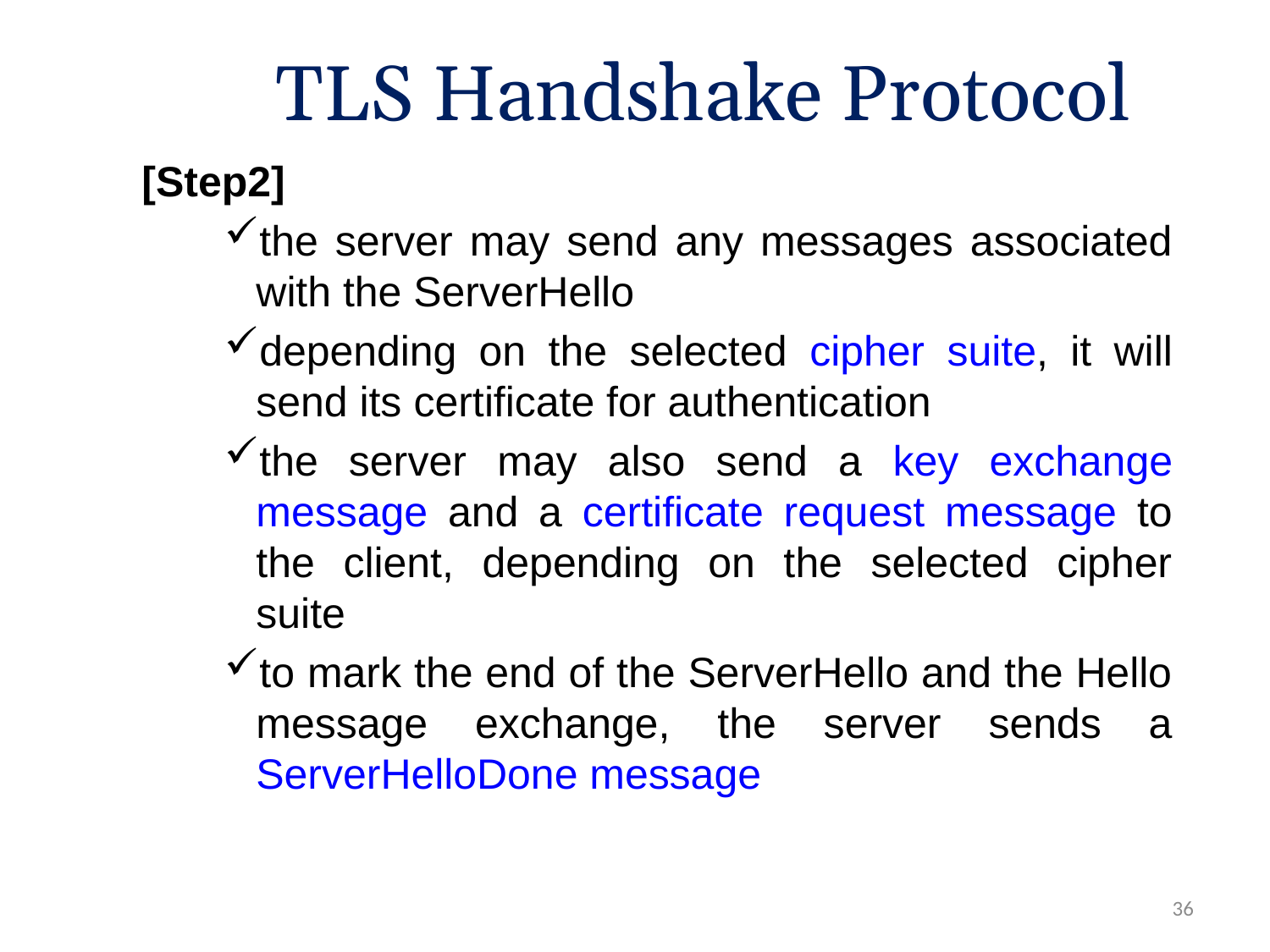

# TLS Handshake Protocol
[Step2]
the server may send any messages associated with the ServerHello
depending on the selected cipher suite, it will send its certificate for authentication
the server may also send a key exchange message and a certificate request message to the client, depending on the selected cipher suite
to mark the end of the ServerHello and the Hello message exchange, the server sends a ServerHelloDone message

36